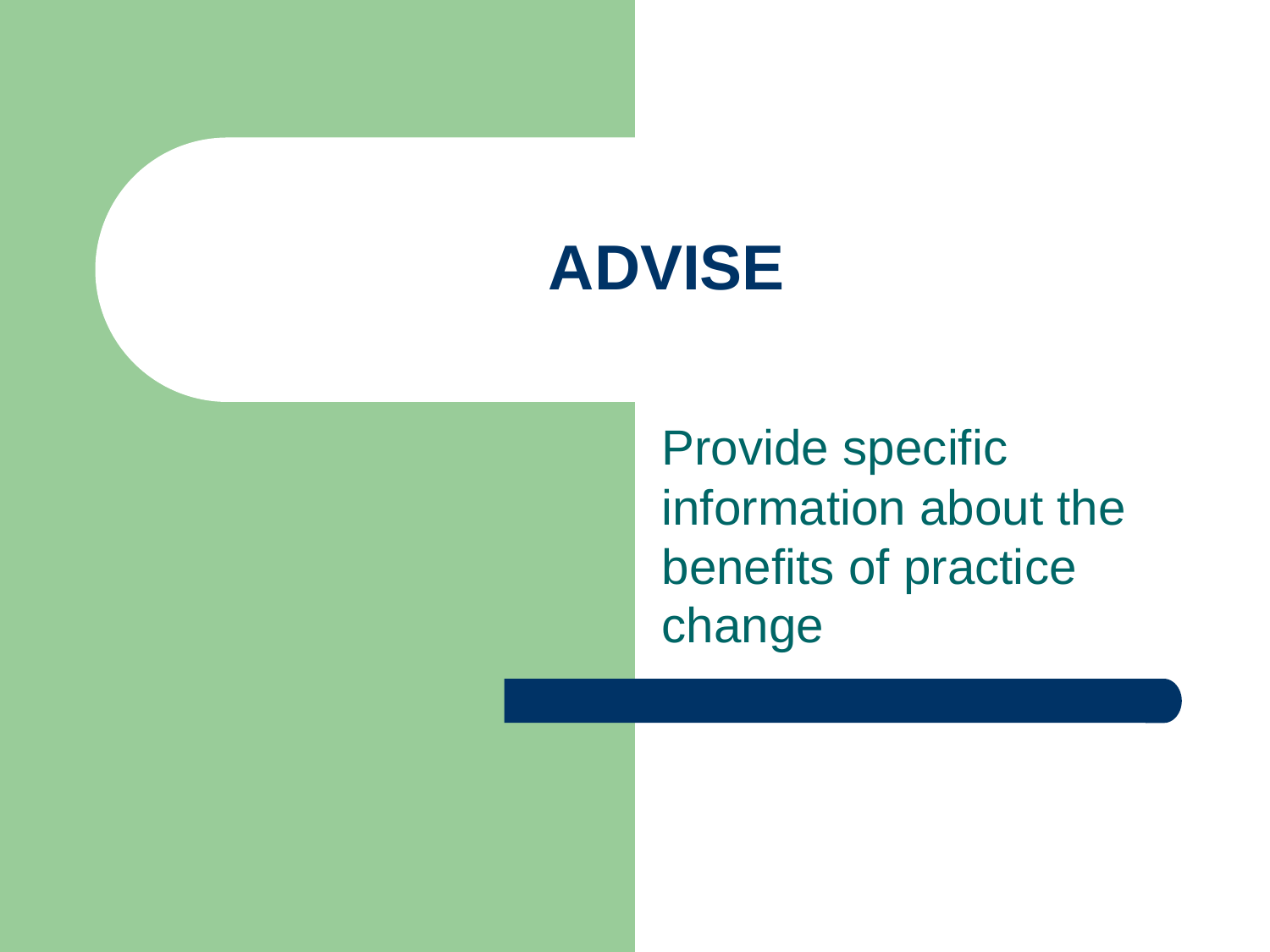

# ADVISE
Provide specific information about the benefits of practice change